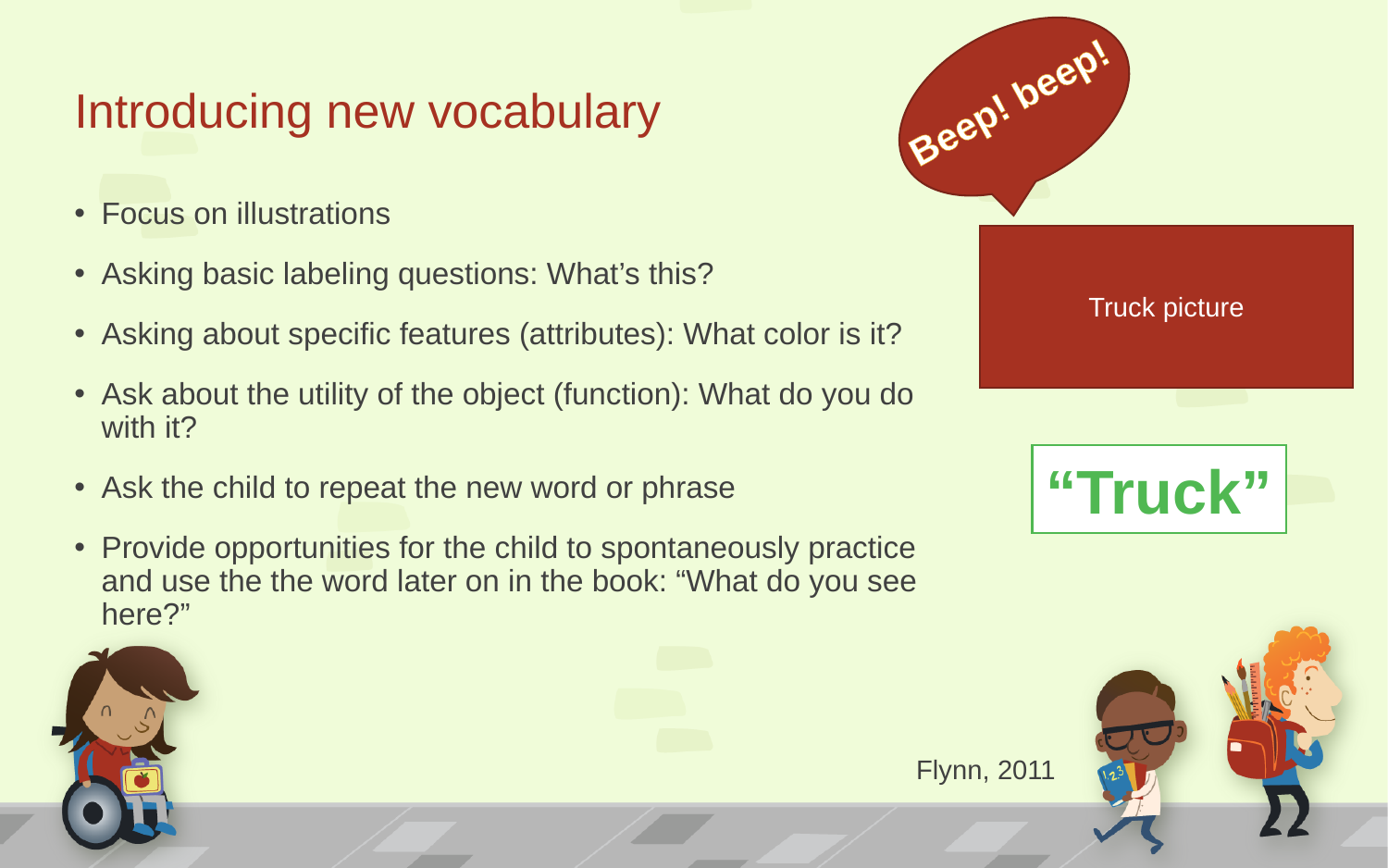

# Introducing new vocabulary
Beep! beep!
Focus on illustrations
Asking basic labeling questions: What’s this?
Asking about specific features (attributes): What color is it?
Ask about the utility of the object (function): What do you do with it?
Ask the child to repeat the new word or phrase
Provide opportunities for the child to spontaneously practice and use the the word later on in the book: “What do you see here?”

Truck picture
“Truck”
Flynn, 2011